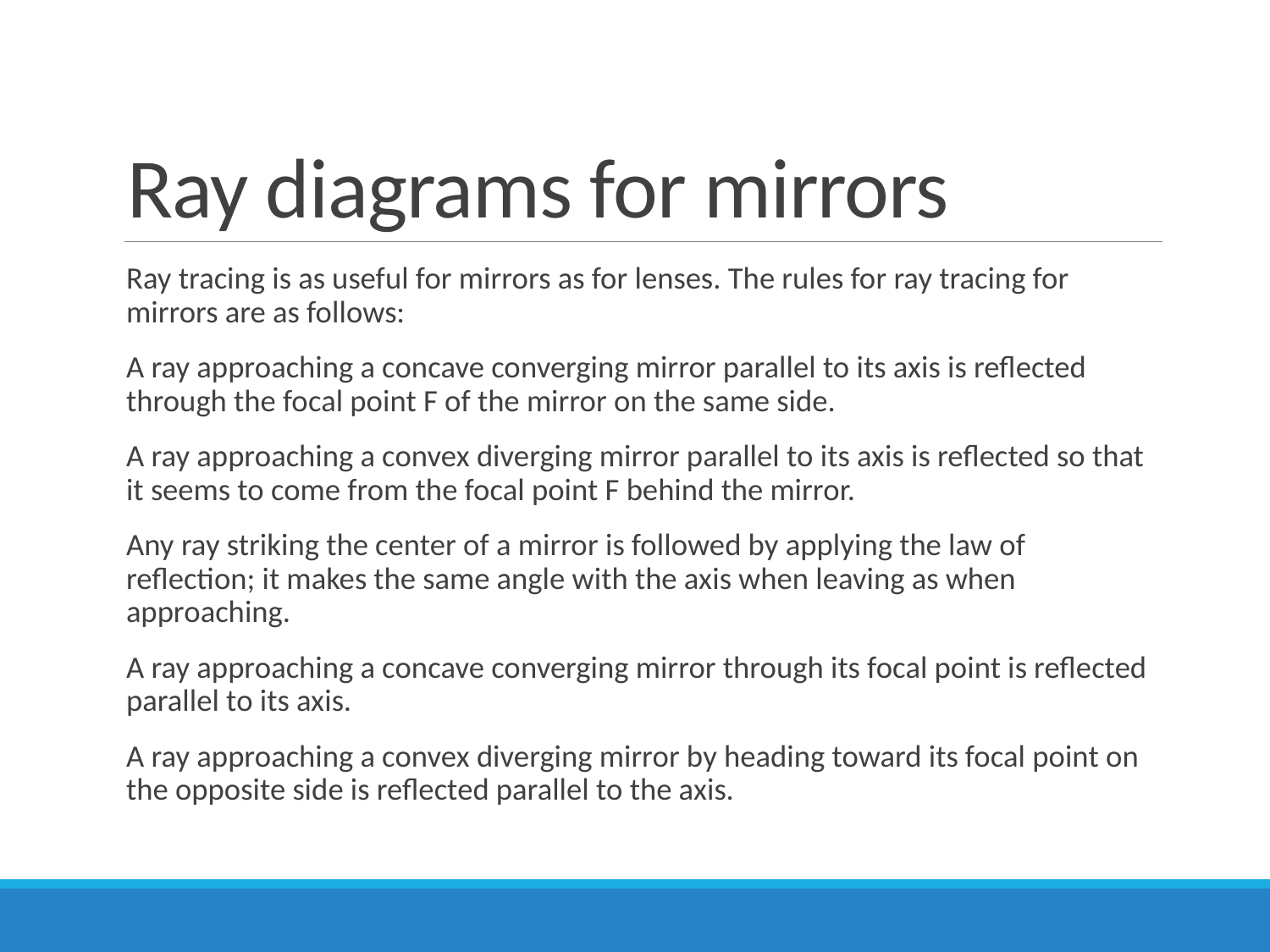

# Ray diagrams for mirrors
Ray tracing is as useful for mirrors as for lenses. The rules for ray tracing for mirrors are as follows:
A ray approaching a concave converging mirror parallel to its axis is reflected through the focal point F of the mirror on the same side.
A ray approaching a convex diverging mirror parallel to its axis is reflected so that it seems to come from the focal point F behind the mirror.
Any ray striking the center of a mirror is followed by applying the law of reflection; it makes the same angle with the axis when leaving as when approaching.
A ray approaching a concave converging mirror through its focal point is reflected parallel to its axis.
A ray approaching a convex diverging mirror by heading toward its focal point on the opposite side is reflected parallel to the axis.